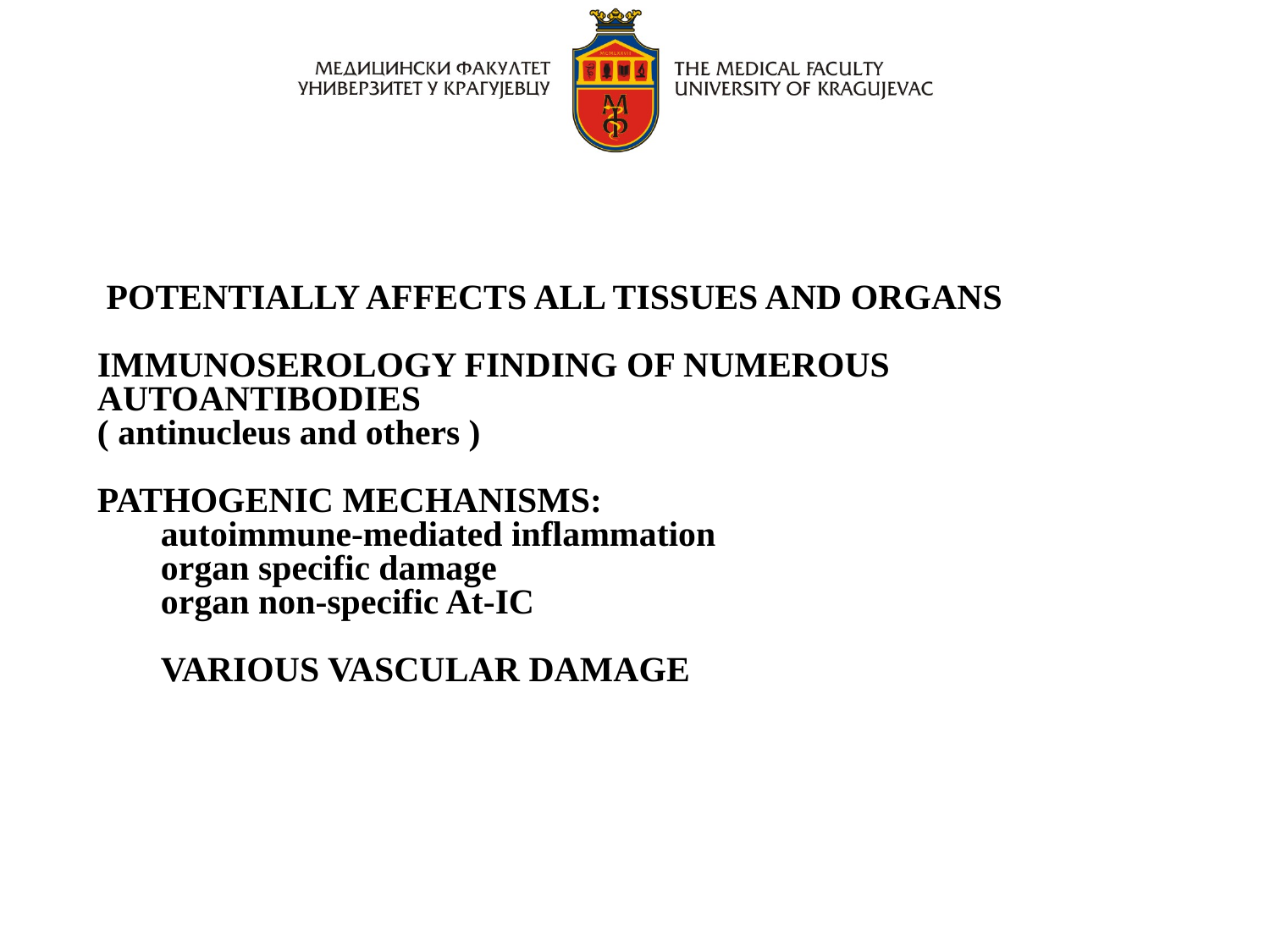

POTENTIALLY AFFECTS ALL TISSUES AND ORGANS

IMMUNOSEROLOGY FINDING OF NUMEROUS AUTOANTIBODIES
( antinucleus and others )

PATHOGENIC MECHANISMS:
autoimmune-mediated inflammation
organ specific damage
organ non-specific At-IC

VARIOUS VASCULAR DAMAGE